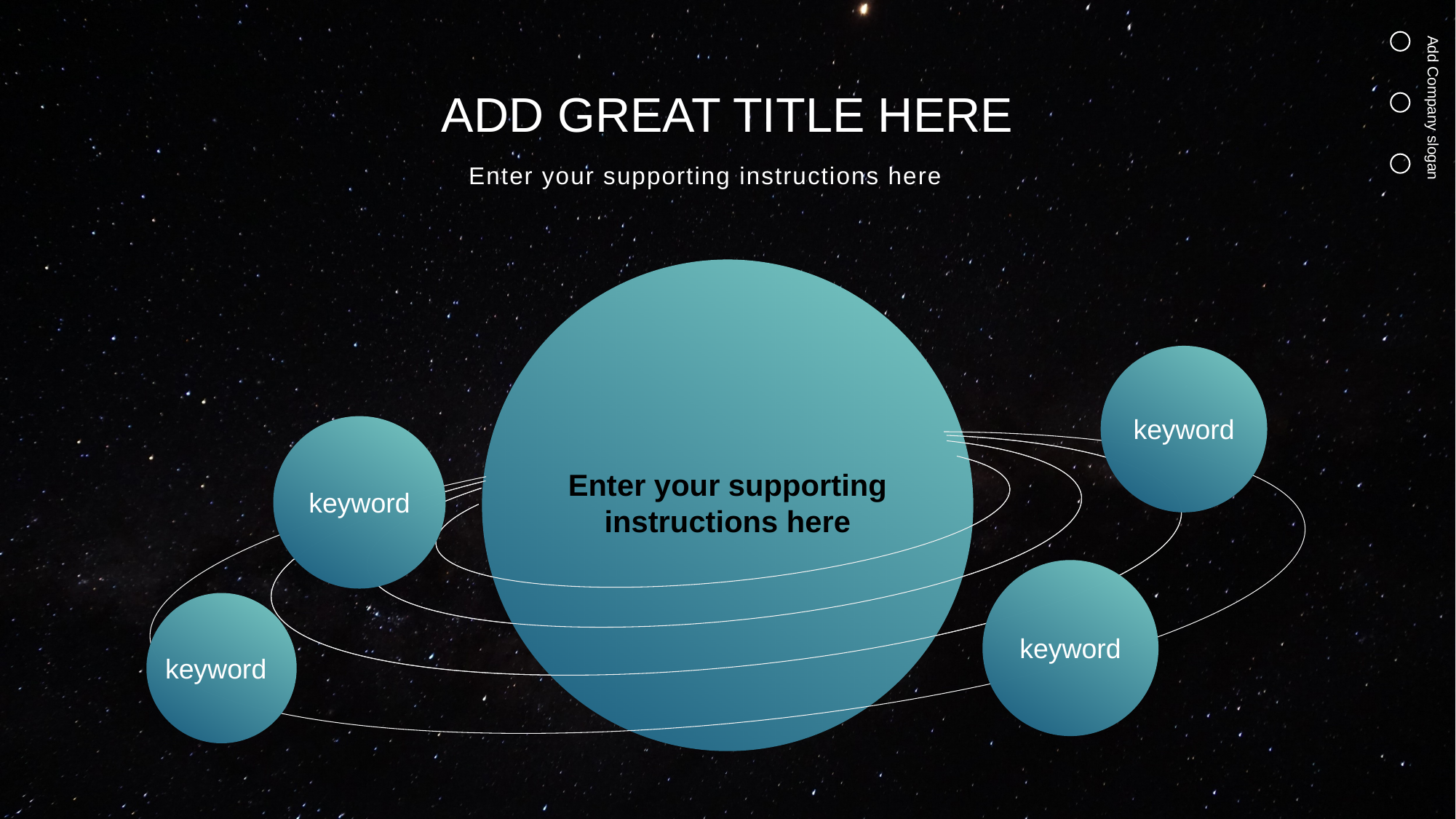

ADD GREAT TITLE HERE
Enter your supporting instructions here

keyword

Enter your supporting instructions here
keyword

keyword
keyword